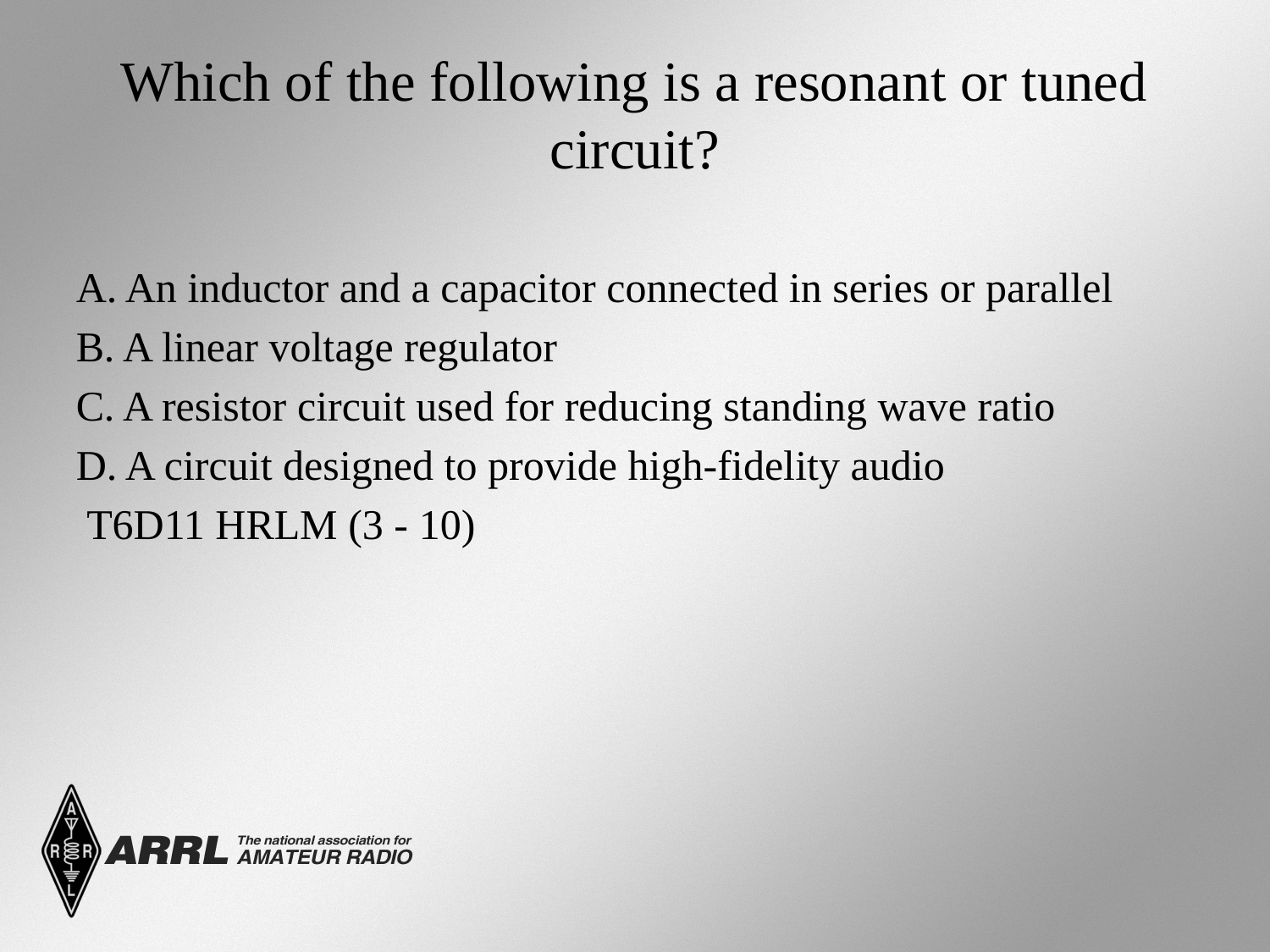

# Which of the following is a resonant or tuned circuit?
A. An inductor and a capacitor connected in series or parallel
B. A linear voltage regulator
C. A resistor circuit used for reducing standing wave ratio
D. A circuit designed to provide high-fidelity audio
 T6D11 HRLM (3 - 10)